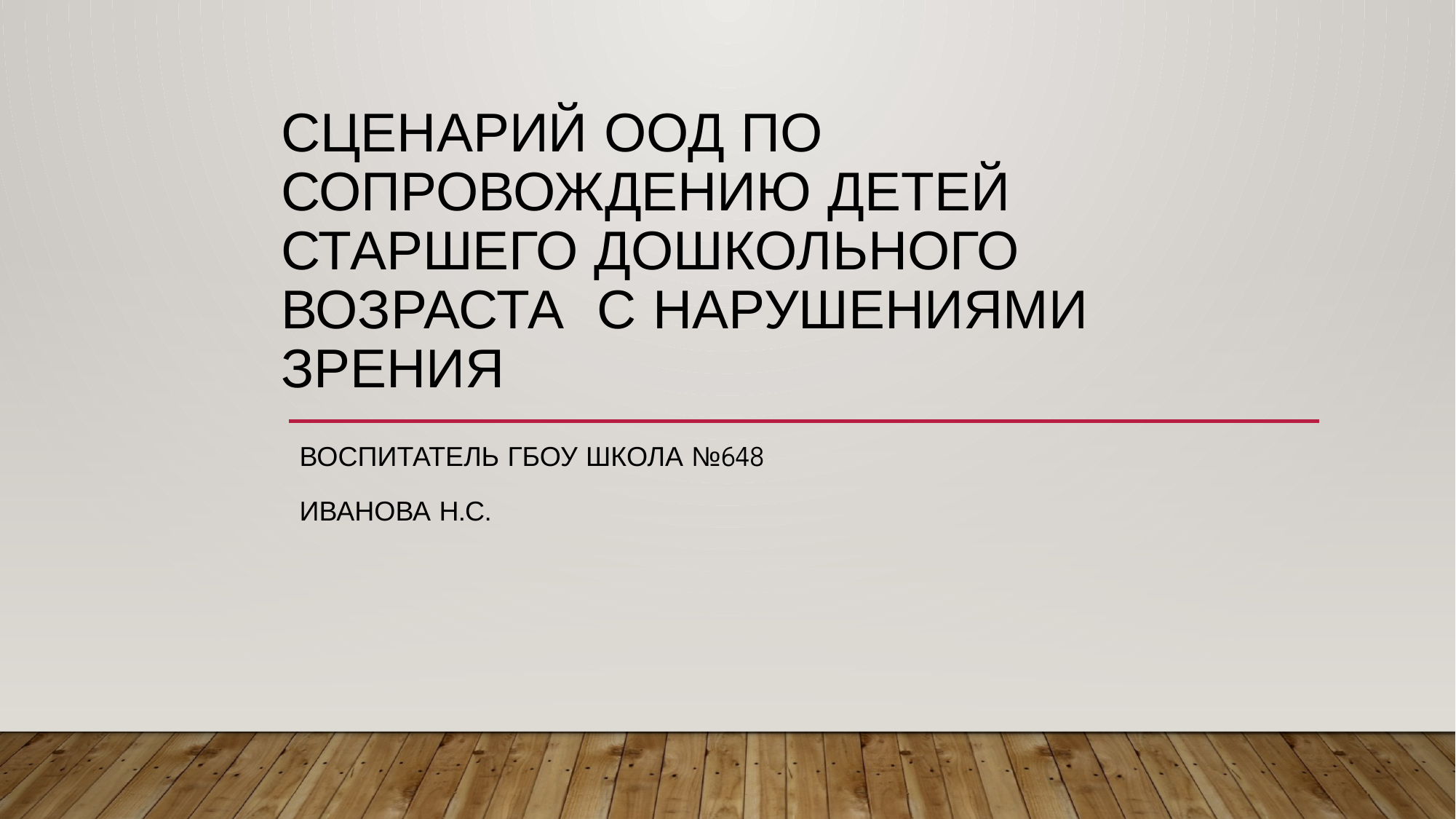

# Сценарий ООД по сопровождению детей старшего дошкольного возраста  с нарушениями зрения
Воспитатель ГБОУ Школа №648
Иванова Н.С.